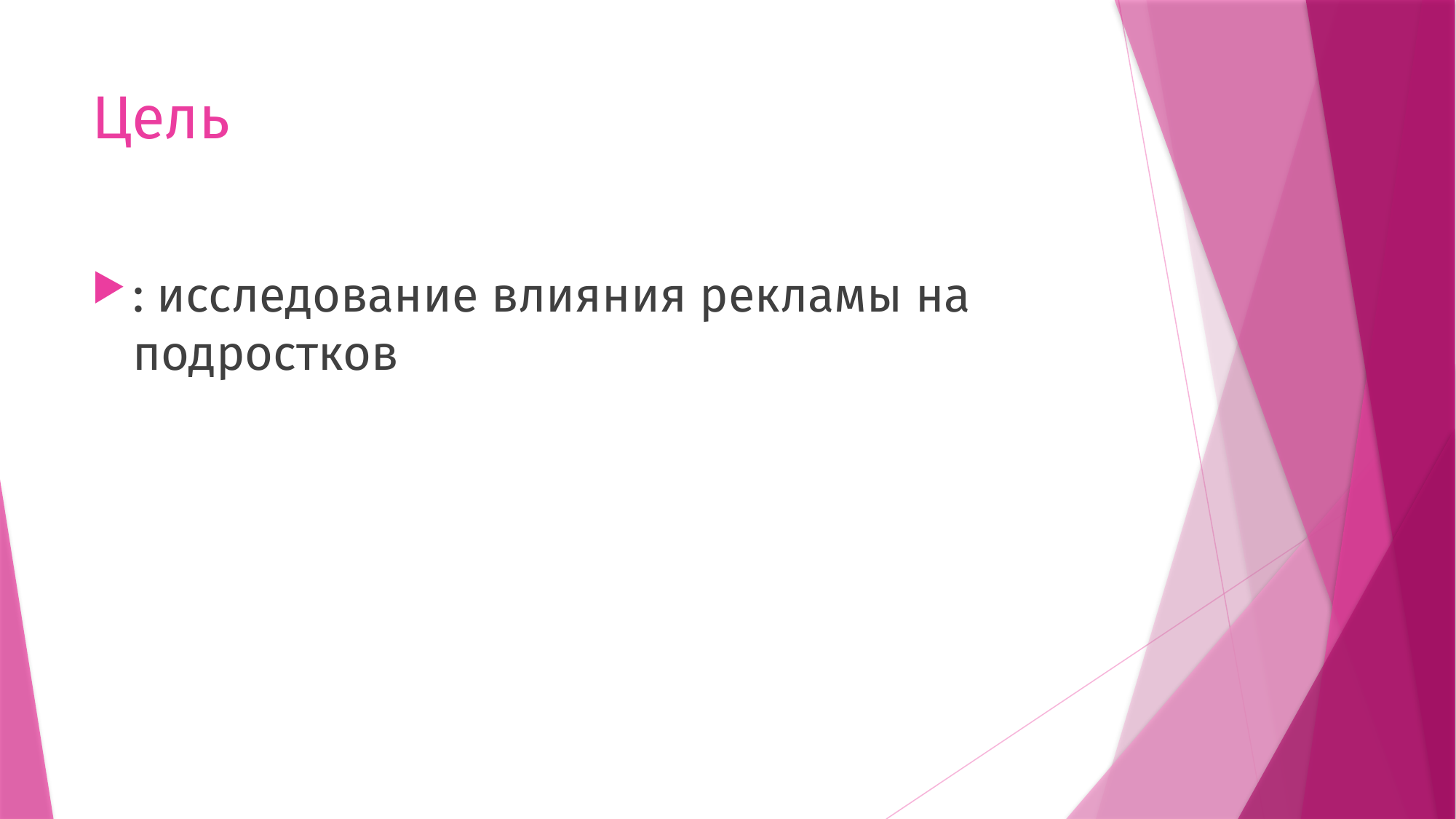

# Цель
: исследование влияния рекламы на подростков